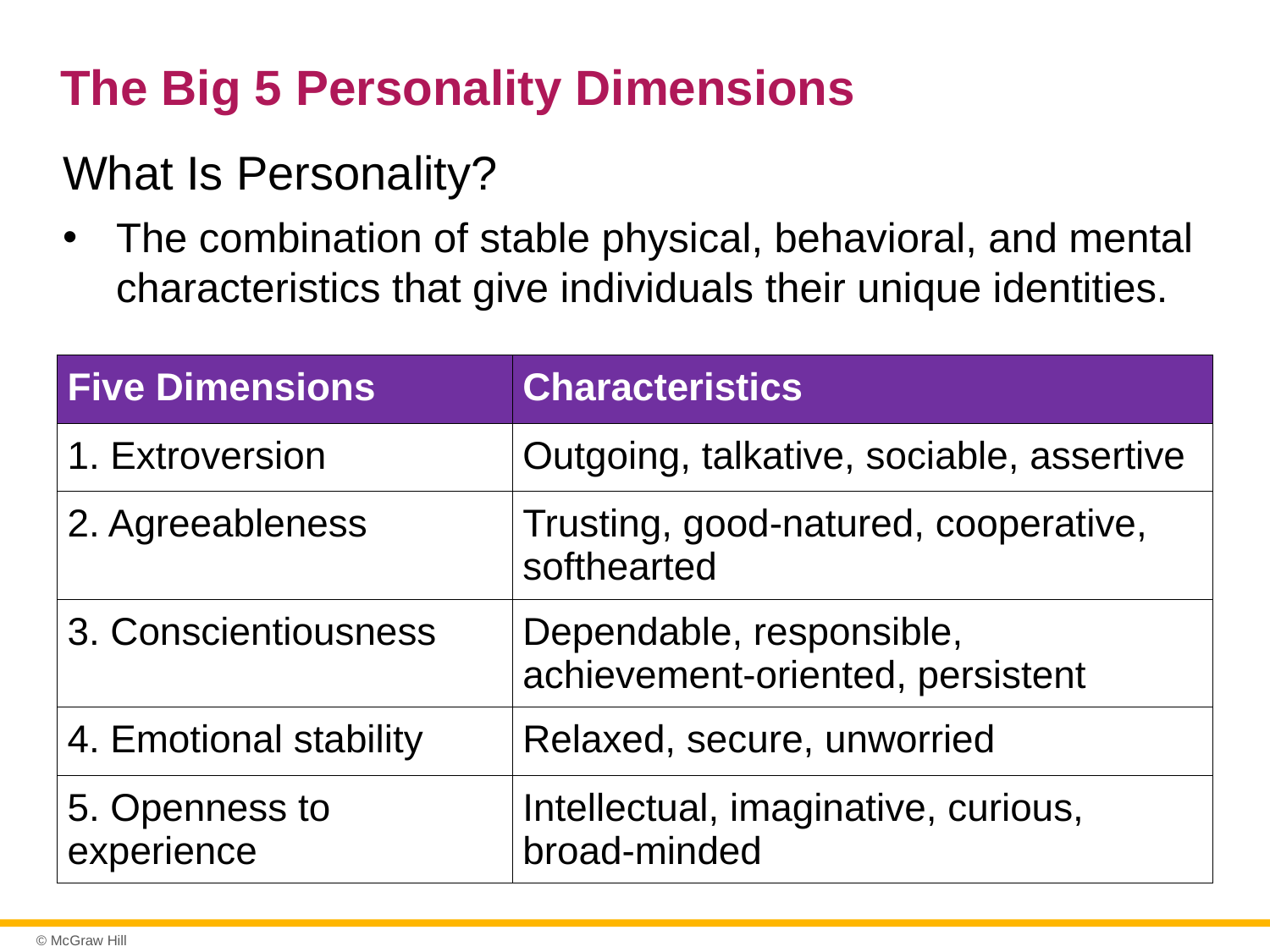

# The Big 5 Personality Dimensions
What Is Personality?
The combination of stable physical, behavioral, and mental characteristics that give individuals their unique identities.

| Five Dimensions | Characteristics |
| --- | --- |
| 1. Extroversion | Outgoing, talkative, sociable, assertive |
| 2. Agreeableness | Trusting, good-natured, cooperative, softhearted |
| 3. Conscientiousness | Dependable, responsible, achievement-oriented, persistent |
| 4. Emotional stability | Relaxed, secure, unworried |
| 5. Openness to experience | Intellectual, imaginative, curious, broad-minded |